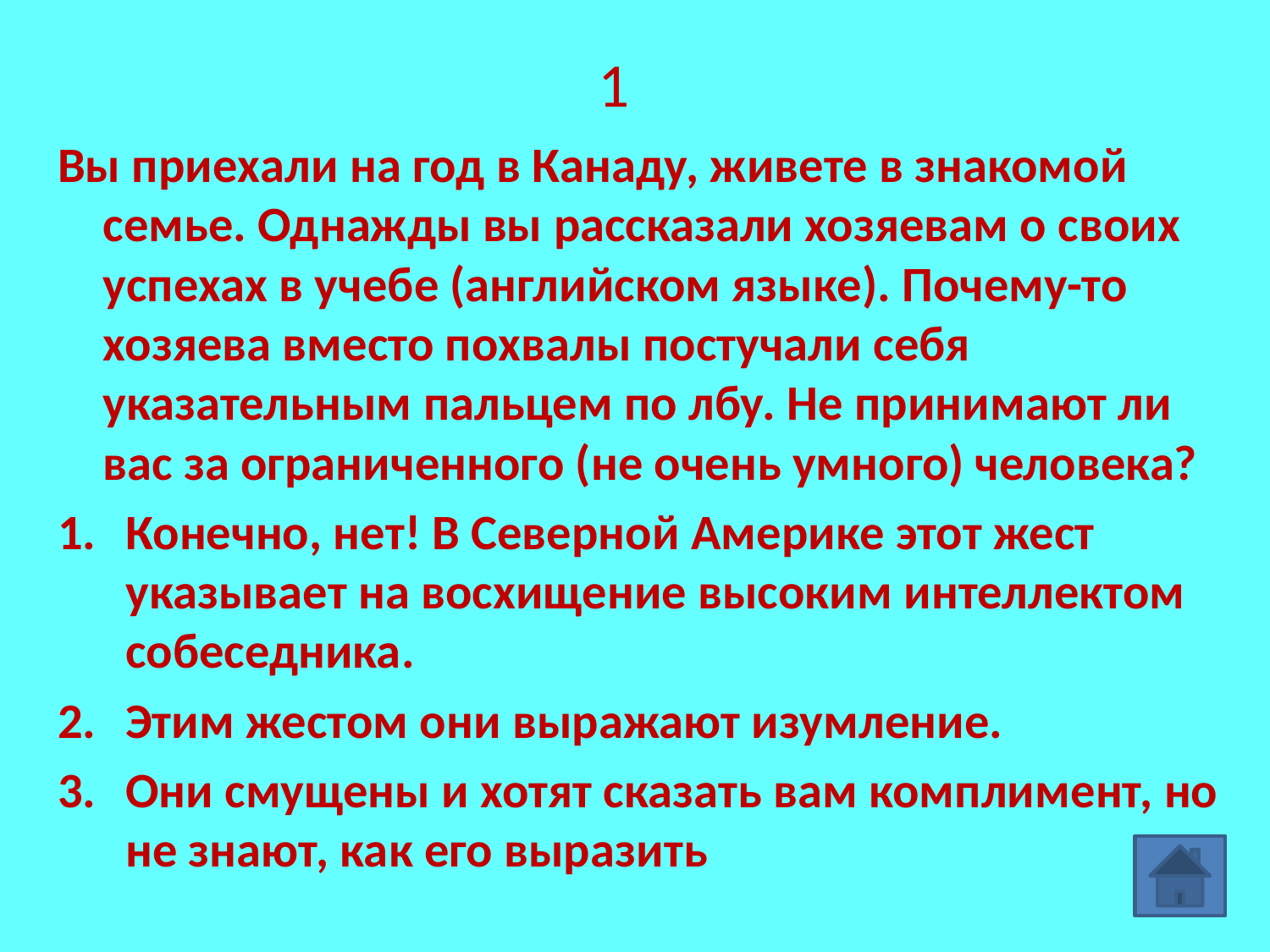

# 1
Вы приехали на год в Канаду, живете в знакомой семье. Однажды вы рассказали хозяевам о своих успехах в учебе (английском языке). Почему-то хозяева вместо похвалы постучали себя указательным пальцем по лбу. Не принимают ли вас за ограниченного (не очень умного) человека?
Конечно, нет! В Северной Америке этот жест указывает на восхищение высоким интеллектом собеседника.
Этим жестом они выражают изумление.
Они смущены и хотят сказать вам комплимент, но не знают, как его выразить